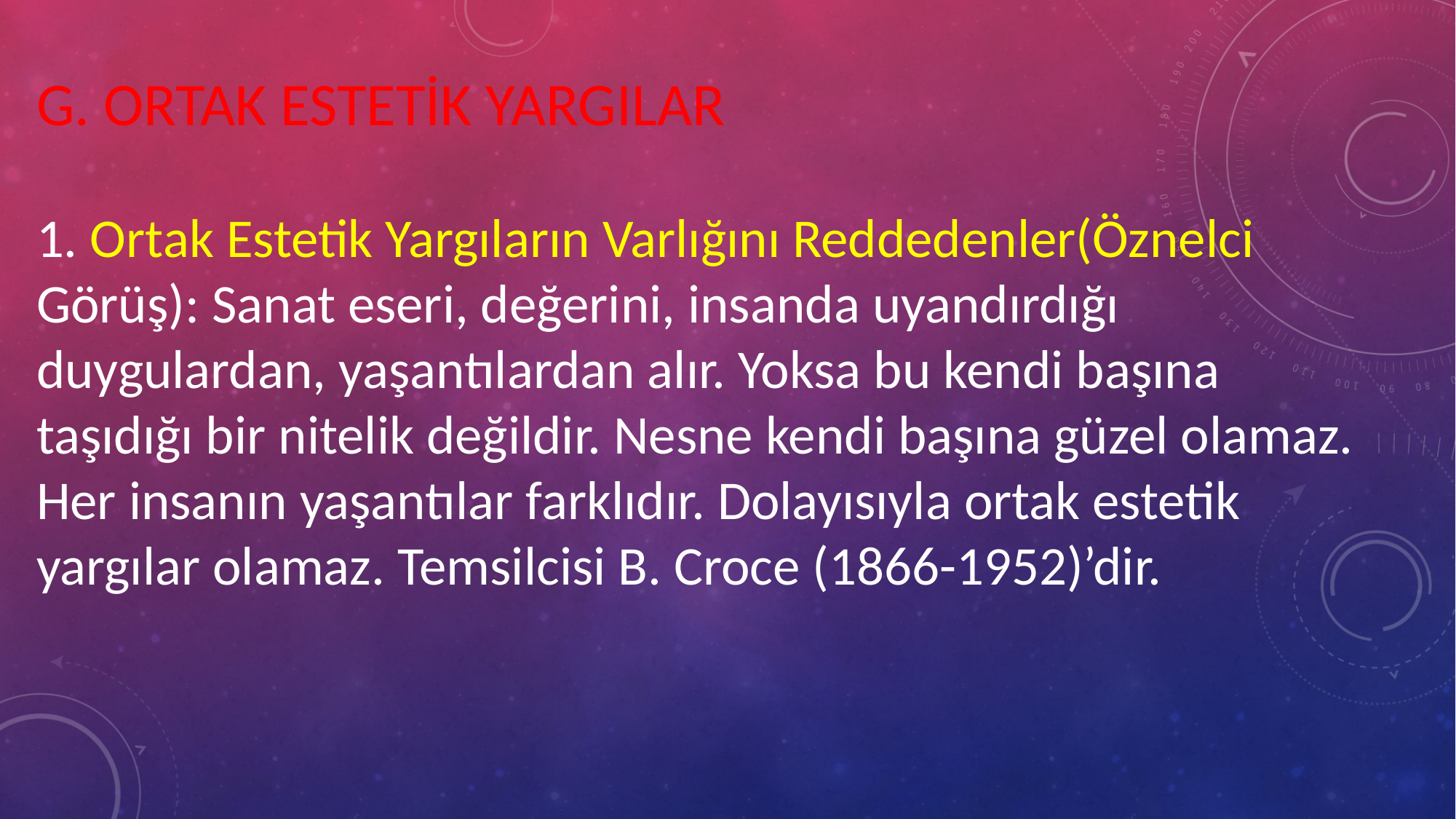

G. ORTAK ESTETİK YARGILAR

1. Ortak Estetik Yargıların Varlığını Reddedenler(Öznelci Görüş): Sanat eseri, değerini, insanda uyandırdığı duygulardan, yaşantılardan alır. Yoksa bu kendi başına taşıdığı bir nitelik değildir. Nesne kendi başına güzel olamaz.  Her insanın yaşantılar farklıdır. Dolayısıyla ortak estetik yargılar olamaz. Temsilcisi B. Croce (1866-1952)’dir.